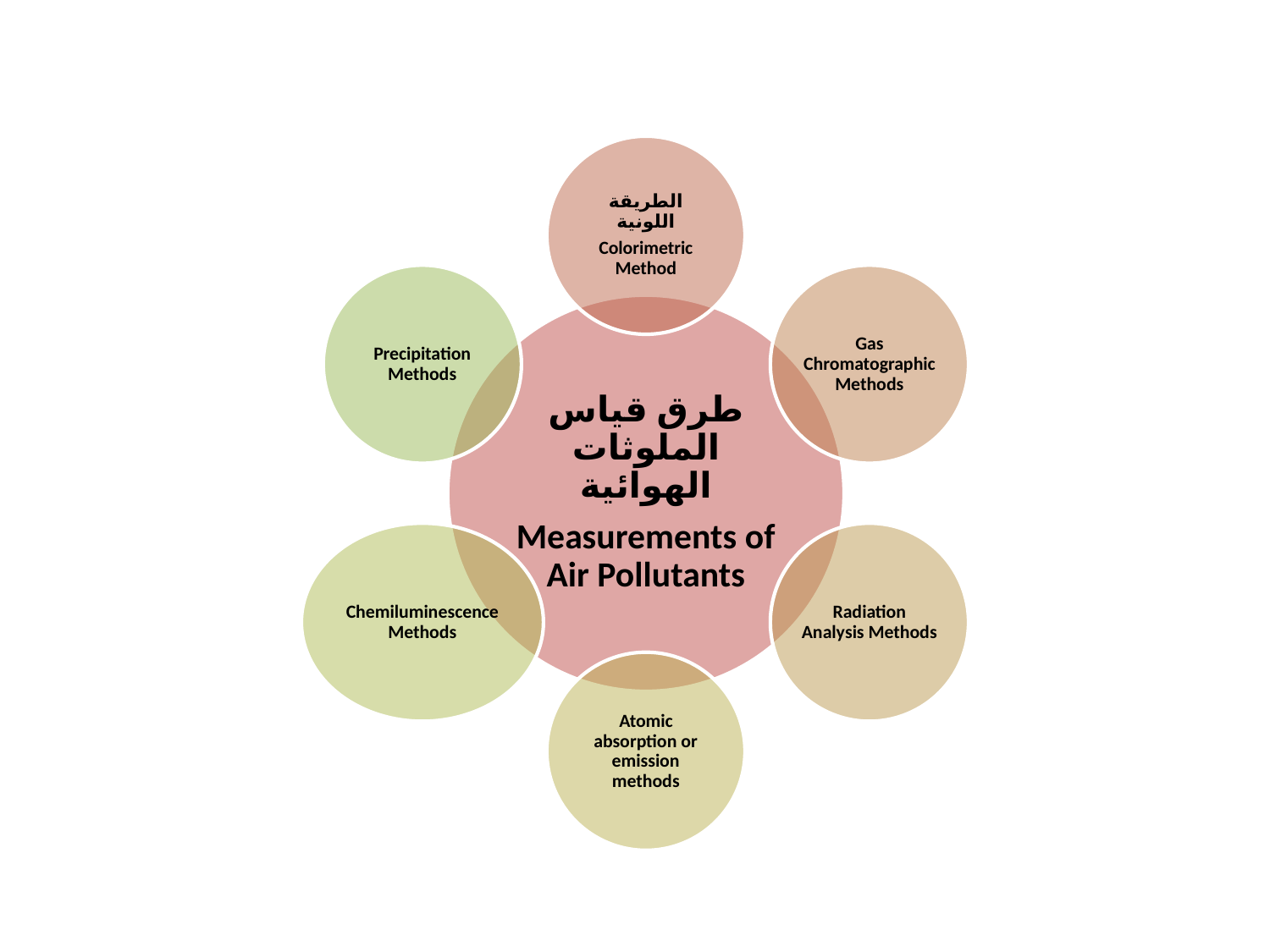

#
طرق قياس الملوثات الهوائية
Measurements of Air Pollutants
الطريقة اللونية
Colorimetric Method
Gas Chromatographic Methods
Radiation Analysis Methods
Atomic absorption or emission methods
Chemiluminescence Methods
Precipitation Methods